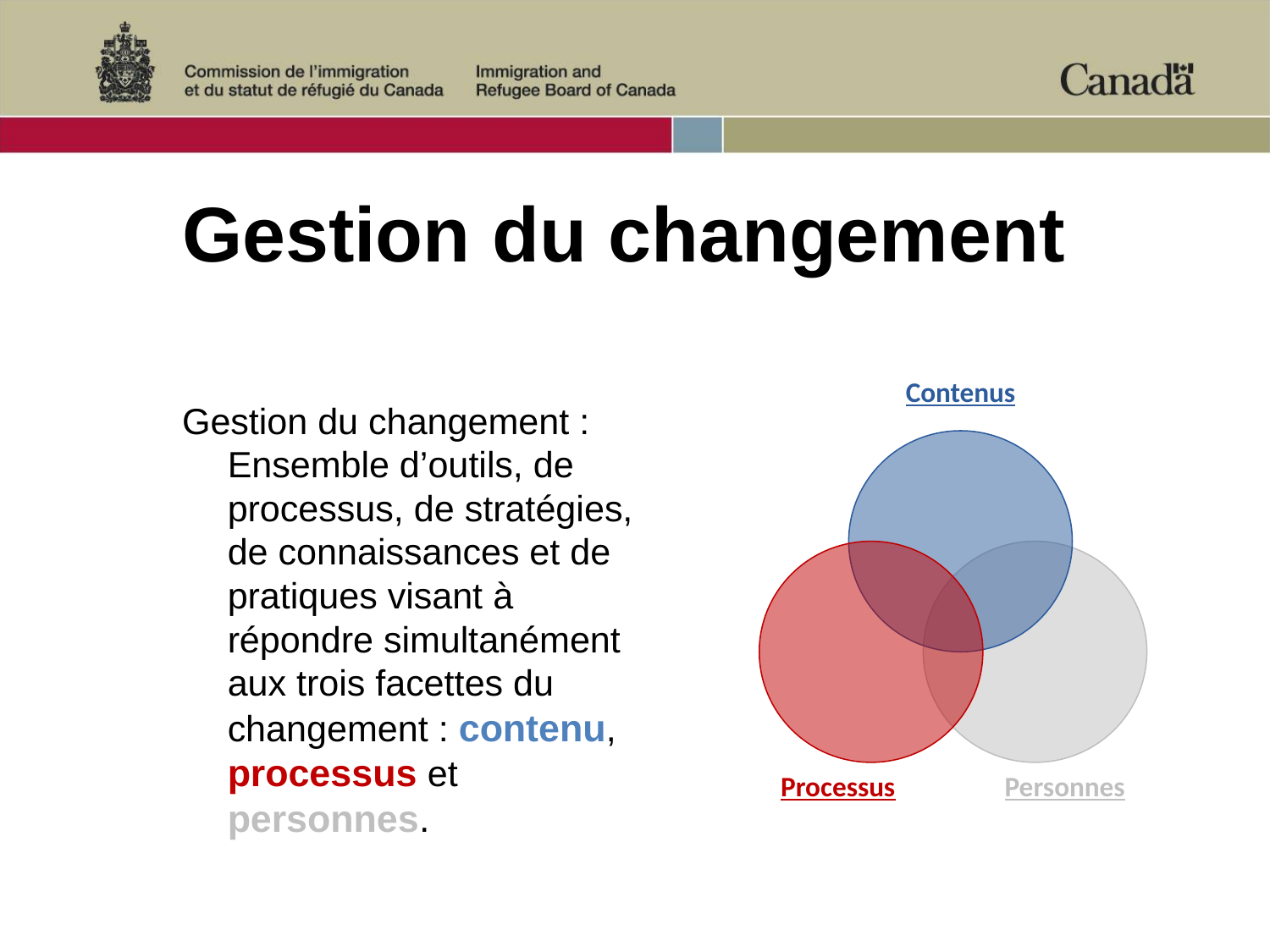

# Gestion du changement
Contenus

Processus
Personnes
Gestion du changement :
Ensemble d’outils, de processus, de stratégies, de connaissances et de pratiques visant à répondre simultanément aux trois facettes du changement : contenu, processus et personnes.